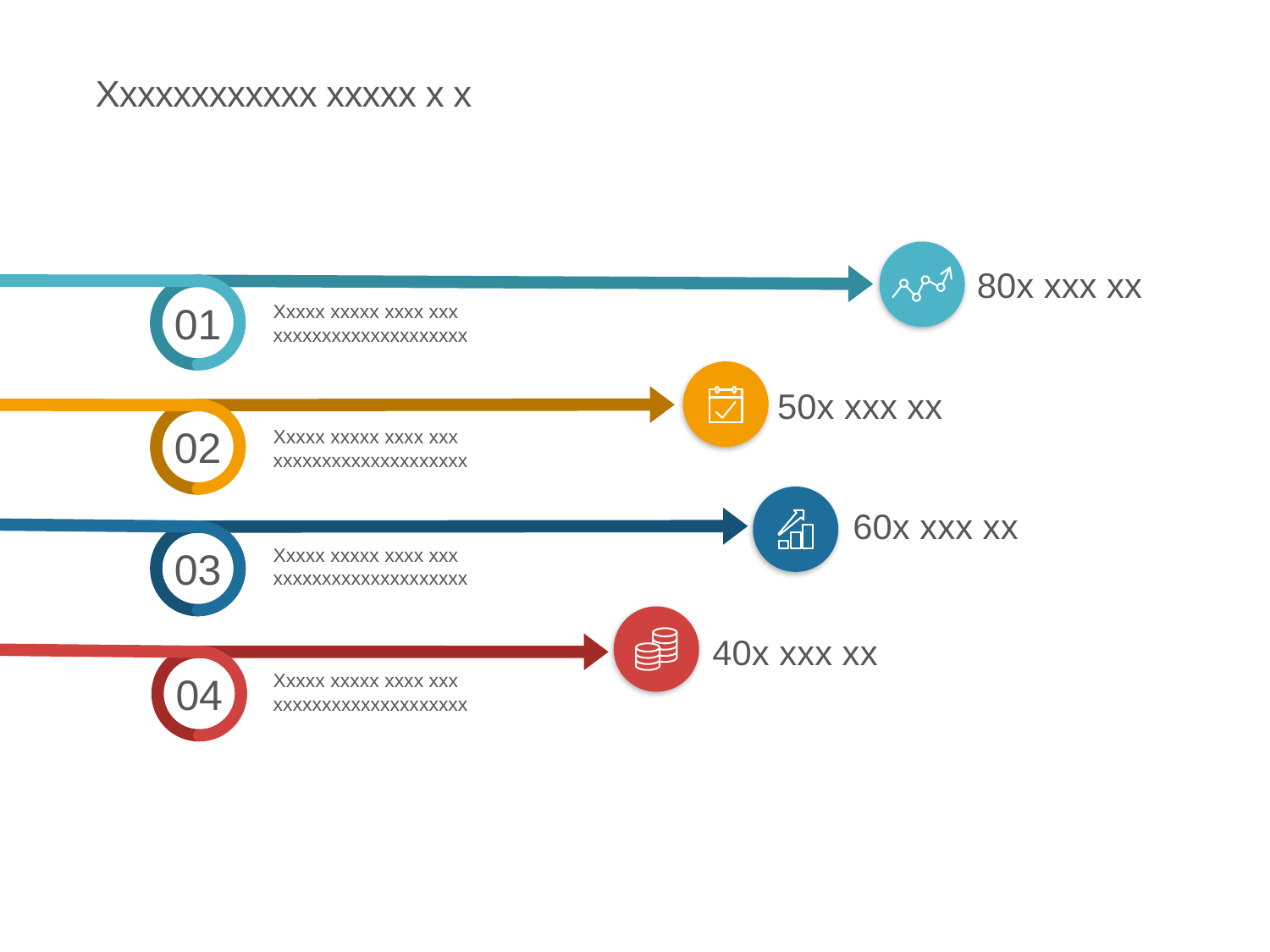

# Xxxxxxxxxxxx xxxxx x x

80x xxx xx

01
Xxxxx xxxxx xxxx xxx xxxxxxxxxxxxxxxxxxxx

50x xxx xx

02
Xxxxx xxxxx xxxx xxx xxxxxxxxxxxxxxxxxxxx

60x xxx xx

Xxxxx xxxxx xxxx xxx xxxxxxxxxxxxxxxxxxxx
03

40x xxx xx

04
Xxxxx xxxxx xxxx xxx xxxxxxxxxxxxxxxxxxxx